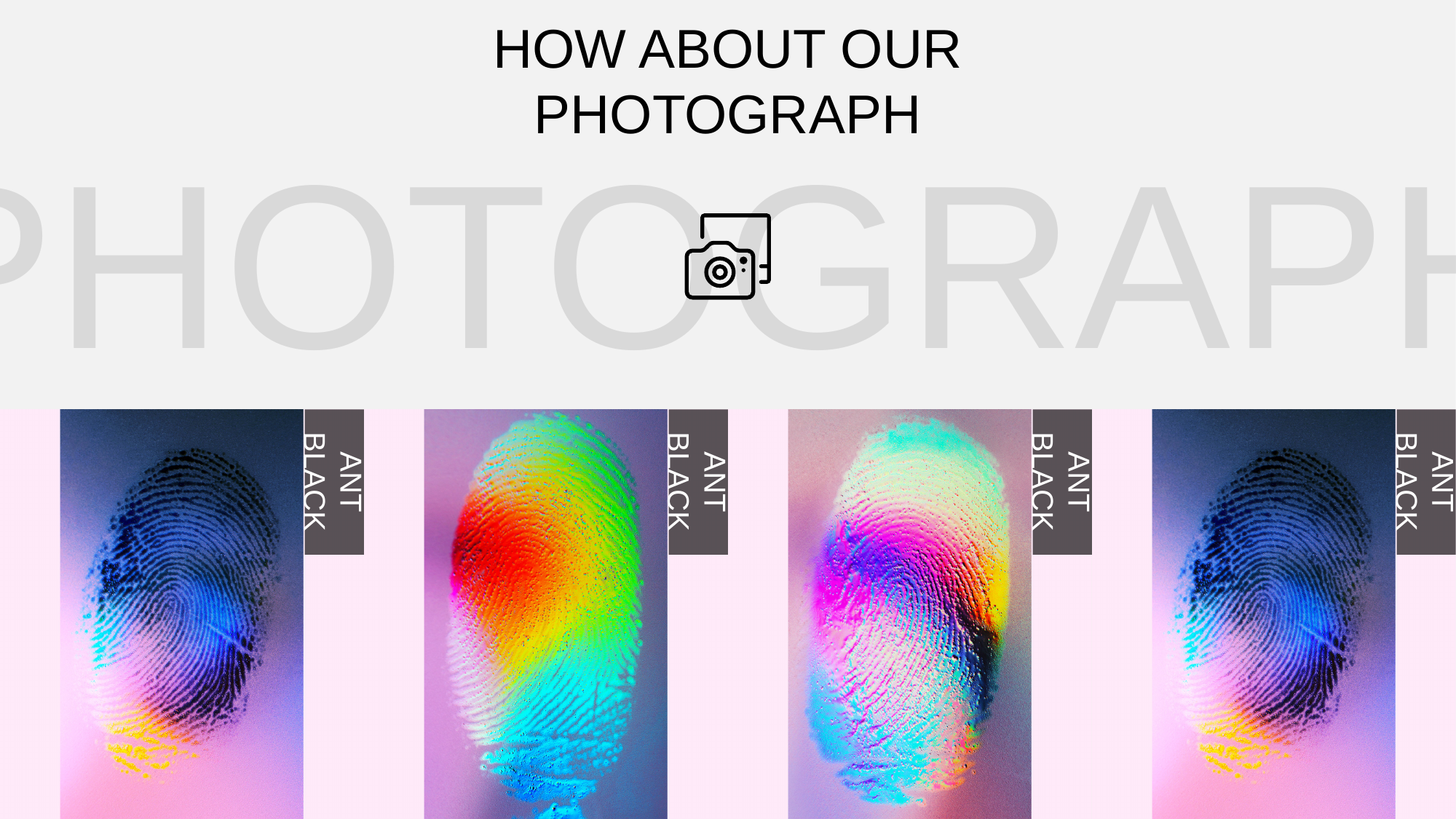

HOW ABOUT OUR PHOTOGRAPH
PHOTOGRAPH

ANT BLACK
ANT BLACK
ANT BLACK
ANT BLACK